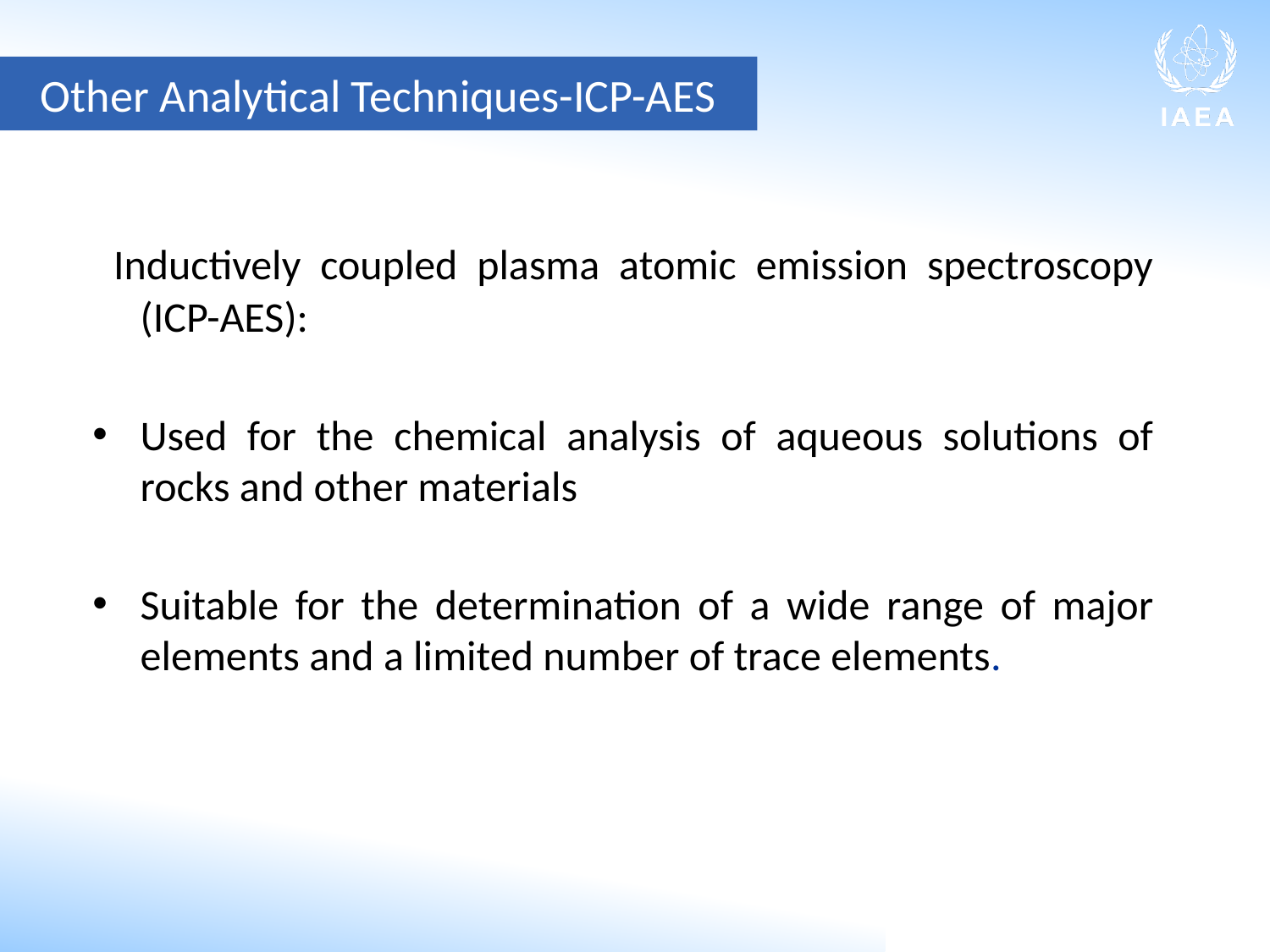

Other Analytical Techniques-ICP-AES
 Inductively coupled plasma atomic emission spectroscopy (ICP-AES):

Used for the chemical analysis of aqueous solutions of rocks and other materials

Suitable for the determination of a wide range of major elements and a limited number of trace elements.